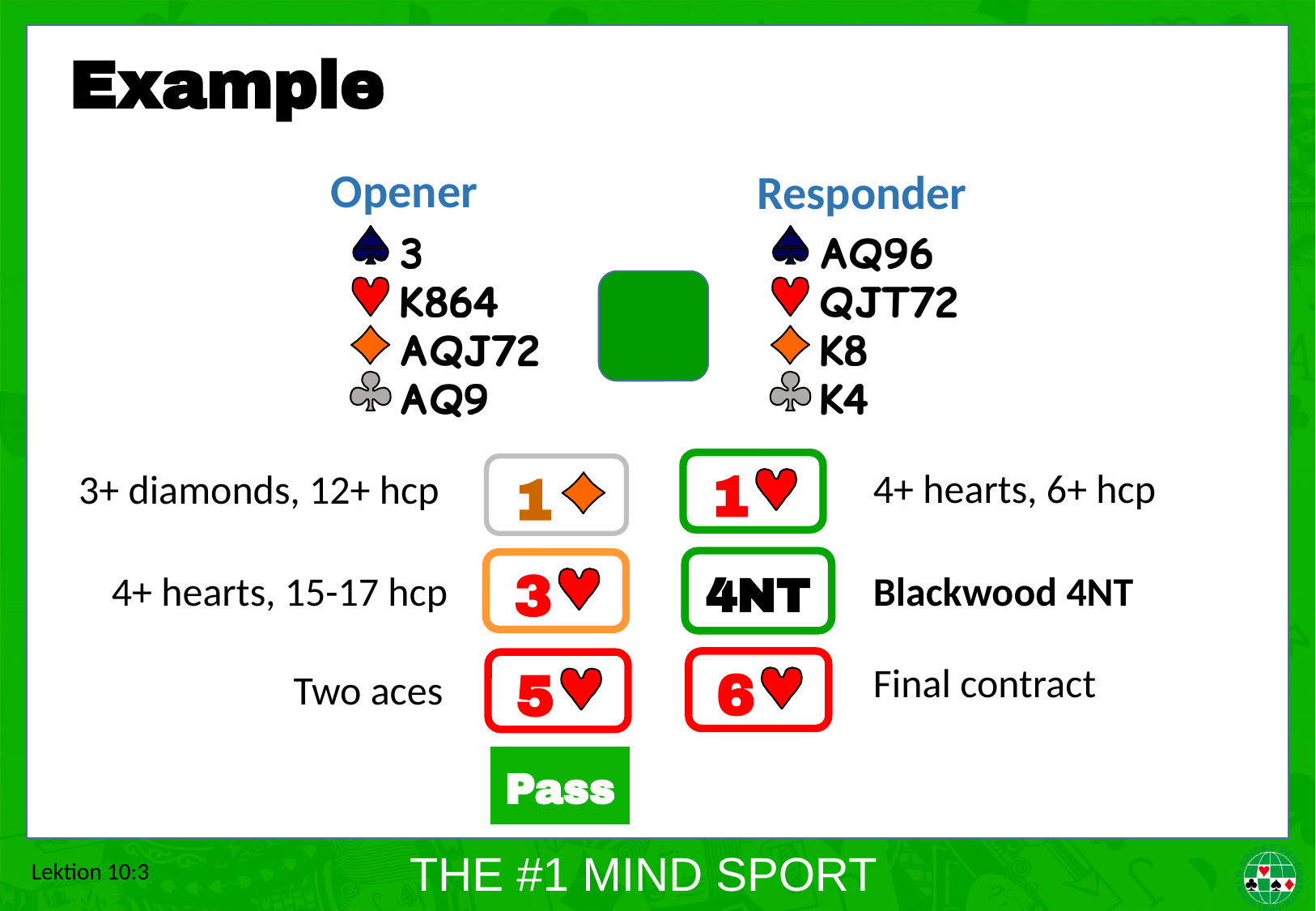

# Example
Opener
Responder
3
K864
AQJ72
AQ9

AQ96
QJT72
K8
K4

1

1

4+ hearts, 6+ hcp
3+ diamonds, 12+ hcp
4NT
3

Blackwood 4NT
4+ hearts, 15-17 hcp
6

5

Final contract
Two aces
Pass